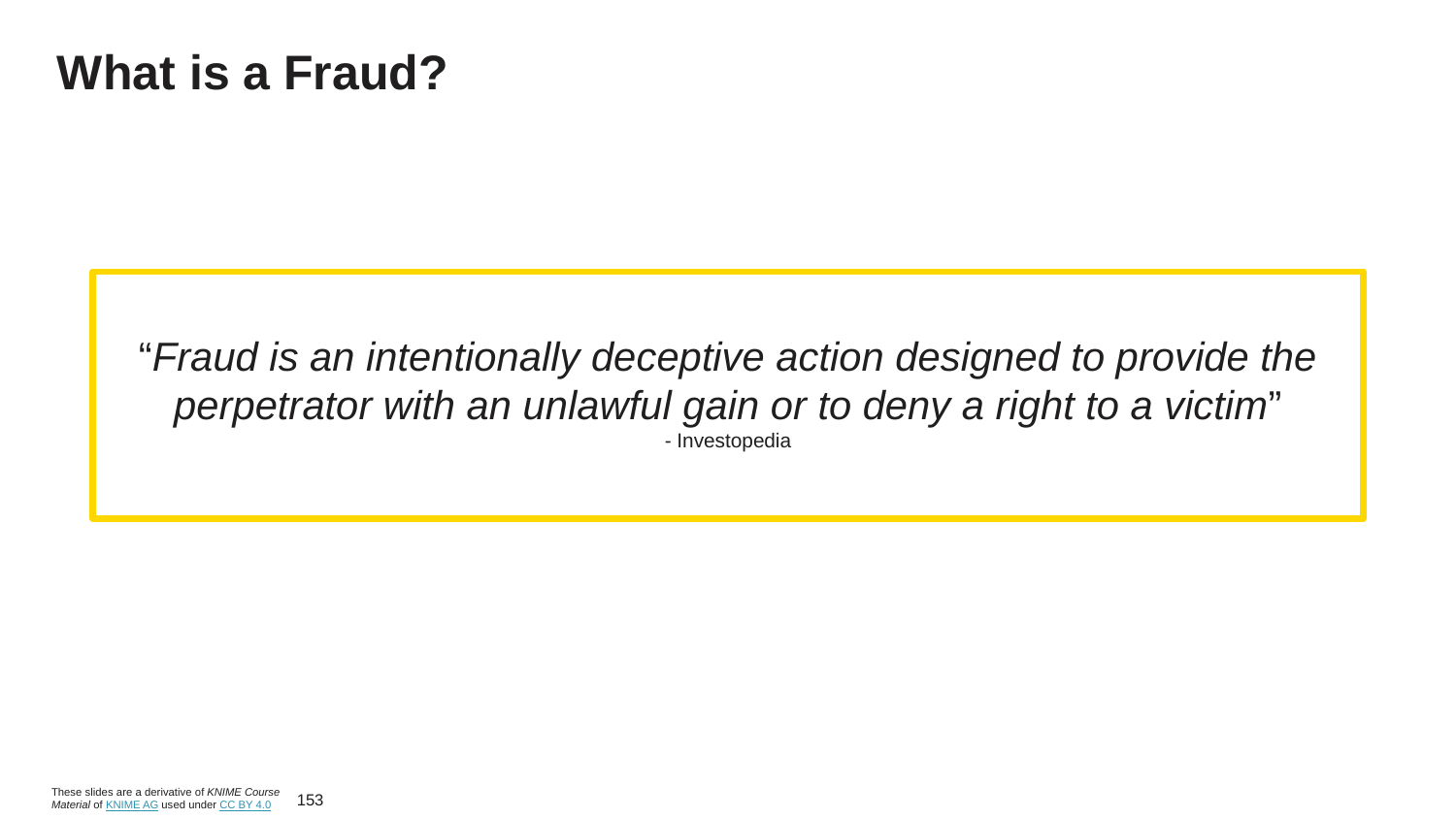

# What is a Fraud?

“Fraud is an intentionally deceptive action designed to provide the perpetrator with an unlawful gain or to deny a right to a victim”
- Investopedia
153